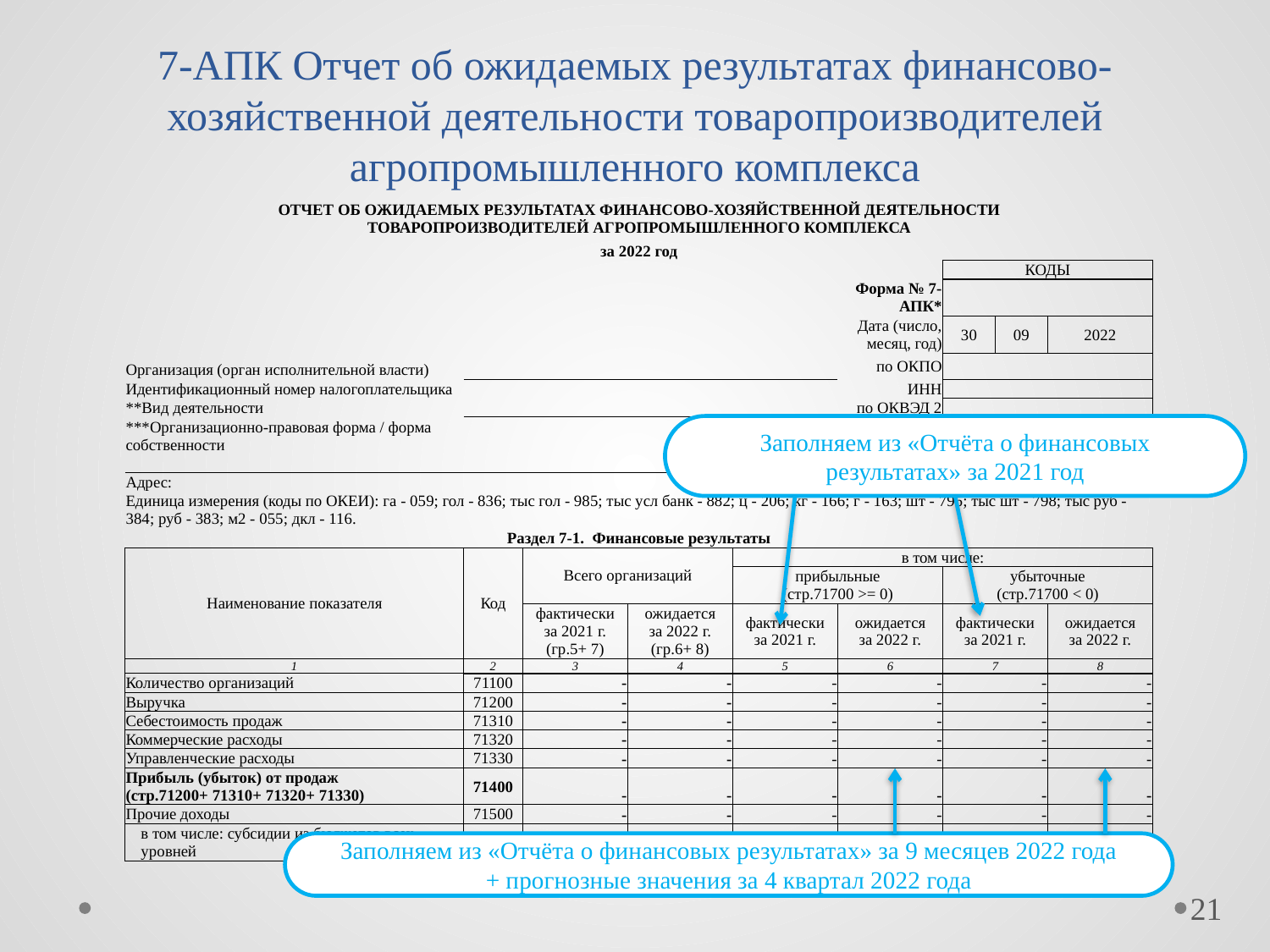

# 7-АПК Отчет об ожидаемых результатах финансово-хозяйственной деятельности товаропроизводителей агропромышленного комплекса
| ОТЧЕТ ОБ ОЖИДАЕМЫХ РЕЗУЛЬТАТАХ ФИНАНСОВО-ХОЗЯЙСТВЕННОЙ ДЕЯТЕЛЬНОСТИ ТОВАРОПРОИЗВОДИТЕЛЕЙ АГРОПРОМЫШЛЕННОГО КОМПЛЕКСА |  |  |  |  |  |  |  |  |  |
| --- | --- | --- | --- | --- | --- | --- | --- | --- | --- |
| за 2022 год |  |  |  |  |  |  |  |  |  |
|  |  |  |  |  |  |  | КОДЫ |  |  |
|  |  |  |  |  |  | Форма № 7-АПК\* |  |  |  |
|  |  |  |  |  |  | Дата (число, месяц, год) | 30 | 09 | 2022 |
| Организация (орган исполнительной власти) |  |  |  |  |  | по ОКПО |  |  |  |
| Идентификационный номер налогоплательщика |  |  |  |  |  | ИНН |  |  |  |
| \*\*Вид деятельности |  |  |  |  |  | по ОКВЭД 2 |  |  |  |
| \*\*\*Организационно-правовая форма / форма собственности |  |  |  |  |  | по ОКОПФ/ОКФС |  |  |  |
|  |  |  |  |  |  |  |  |  |  |
| Адрес: |  |  |  |  |  |  |  |  |  |
| Единица измерения (коды по ОКЕИ): га - 059; гол - 836; тыс гол - 985; тыс усл банк - 882; ц - 206; кг - 166; г - 163; шт - 796; тыс шт - 798; тыс руб - 384; руб - 383; м2 - 055; дкл - 116. |  |  |  |  |  |  |  |  |  |
| Раздел 7-1. Финансовые результаты |  |  |  |  |  |  |  |  |  |
| Наименование показателя |  | Код | Всего организаций |  | в том числе: |  |  |  |  |
|  |  |  |  |  | прибыльные (стр.71700 >= 0) |  | убыточные (стр.71700 < 0) |  |  |
|  |  |  | фактически за 2021 г. (гр.5+ 7) | ожидается за 2022 г. (гр.6+ 8) | фактически за 2021 г. | ожидается за 2022 г. | фактически за 2021 г. |  | ожидается за 2022 г. |
| 1 |  | 2 | 3 | 4 | 5 | 6 | 7 |  | 8 |
| Количество организаций |  | 71100 | - | - | - | - | - |  | - |
| Выручка |  | 71200 | - | - | - | - | - |  | - |
| Себестоимость продаж |  | 71310 | - | - | - | - | - |  | - |
| Коммерческие расходы |  | 71320 | - | - | - | - | - |  | - |
| Управленческие расходы |  | 71330 | - | - | - | - | - |  | - |
| Прибыль (убыток) от продаж (стр.71200+ 71310+ 71320+ 71330) |  | 71400 | - | - | - | - | - |  | - |
| Прочие доходы |  | 71500 | - | - | - | - | - |  | - |
| в том числе: субсидии из бюджетов всех уровней |  | 71510 | - | - | - | - | - |  | - |
Заполняем из «Отчёта о финансовых результатах» за 2021 год
Заполняем из «Отчёта о финансовых результатах» за 9 месяцев 2022 года
+ прогнозные значения за 4 квартал 2022 года
21